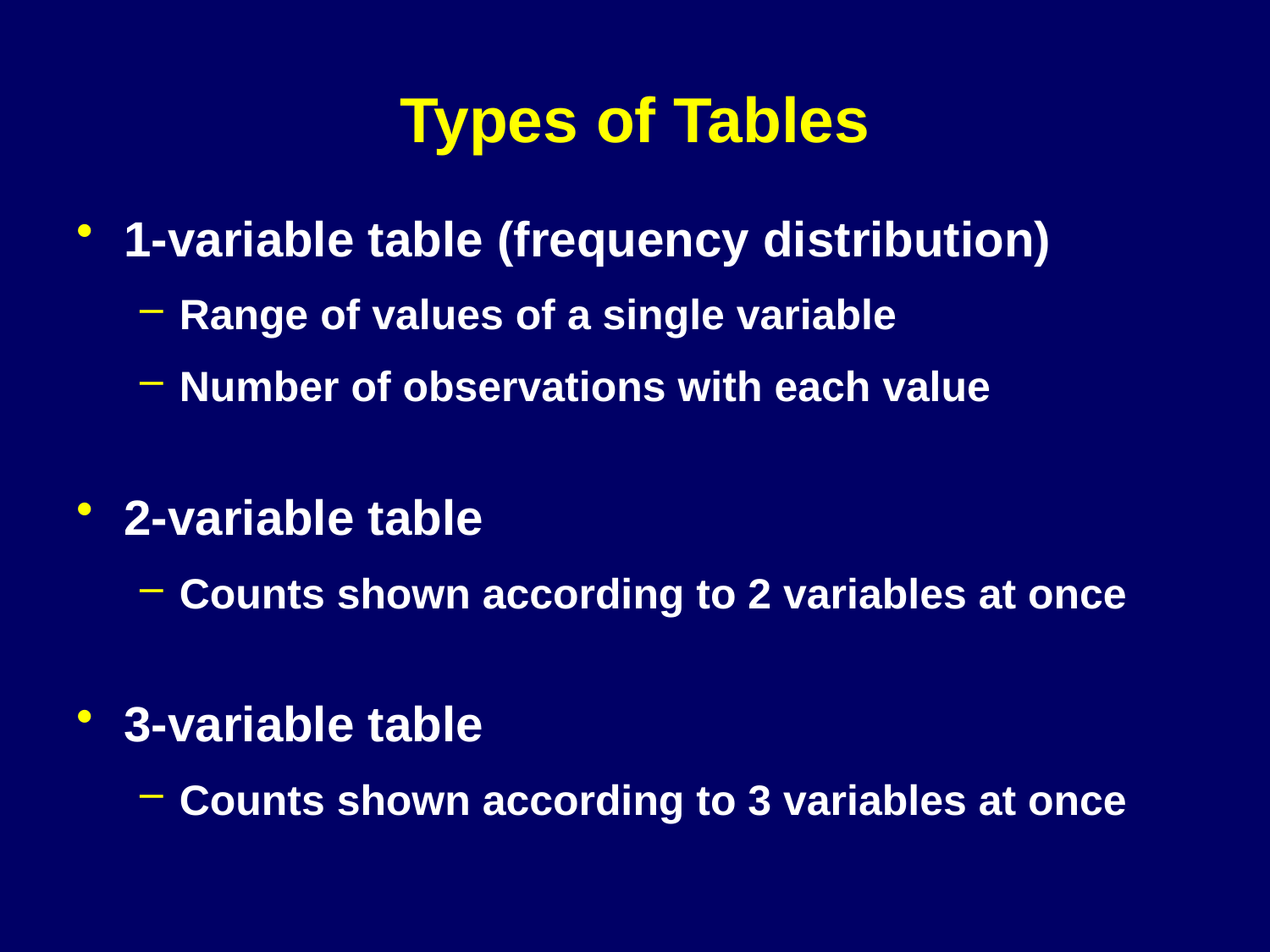

# Types of Tables
1-variable table (frequency distribution)
Range of values of a single variable
Number of observations with each value
2-variable table
Counts shown according to 2 variables at once
3-variable table
Counts shown according to 3 variables at once